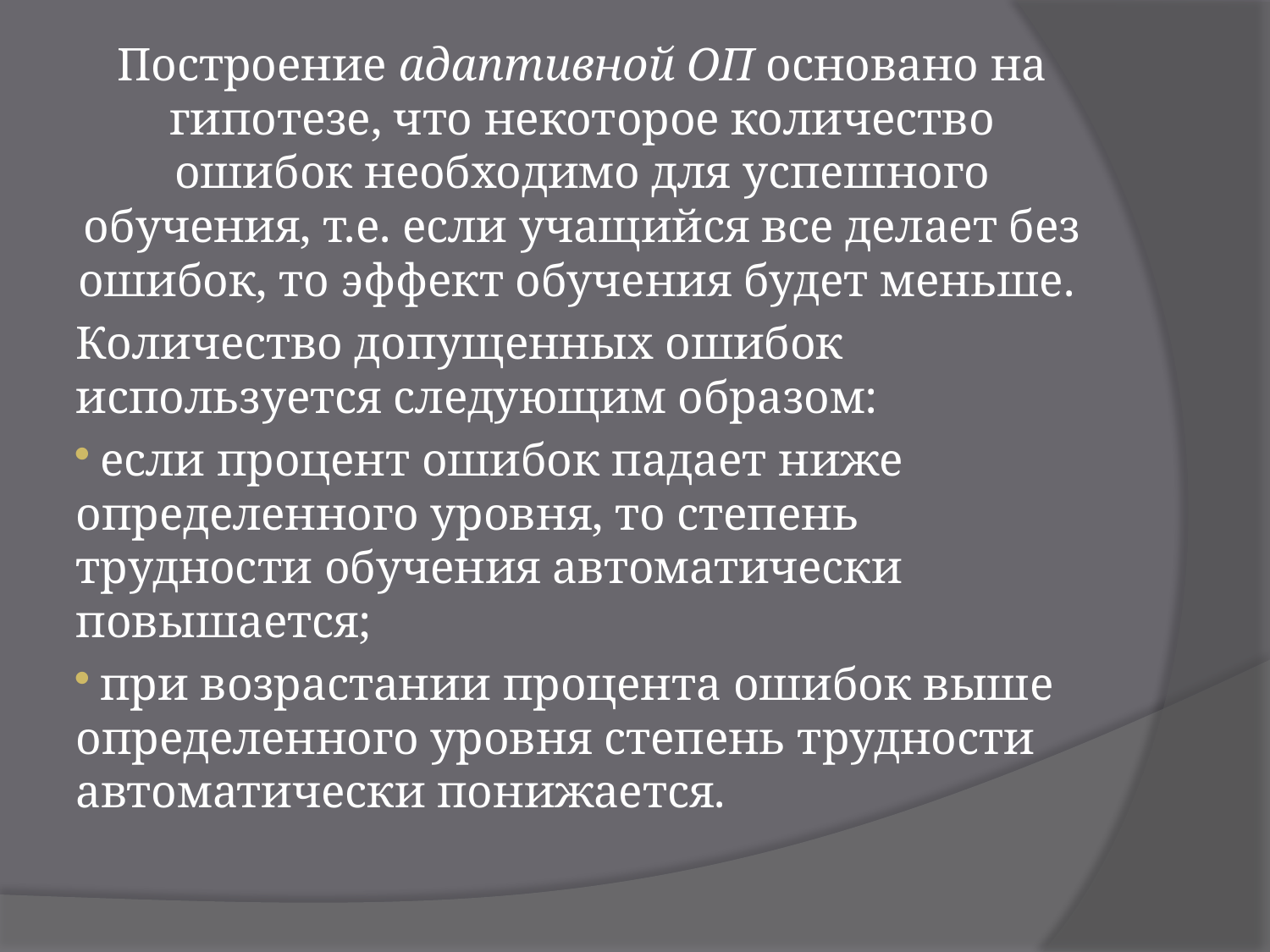

Построение адаптивной ОП основано на гипотезе, что некоторое количество ошибок необходимо для успешного обучения, т.е. если учащийся все делает без ошибок, то эффект обучения будет меньше.
Количество допущенных ошибок используется следующим образом:
 если процент ошибок падает ниже определенного уровня, то степень трудности обучения автоматически повышается;
 при возрастании процента ошибок выше определенного уровня степень трудности автоматически понижается.